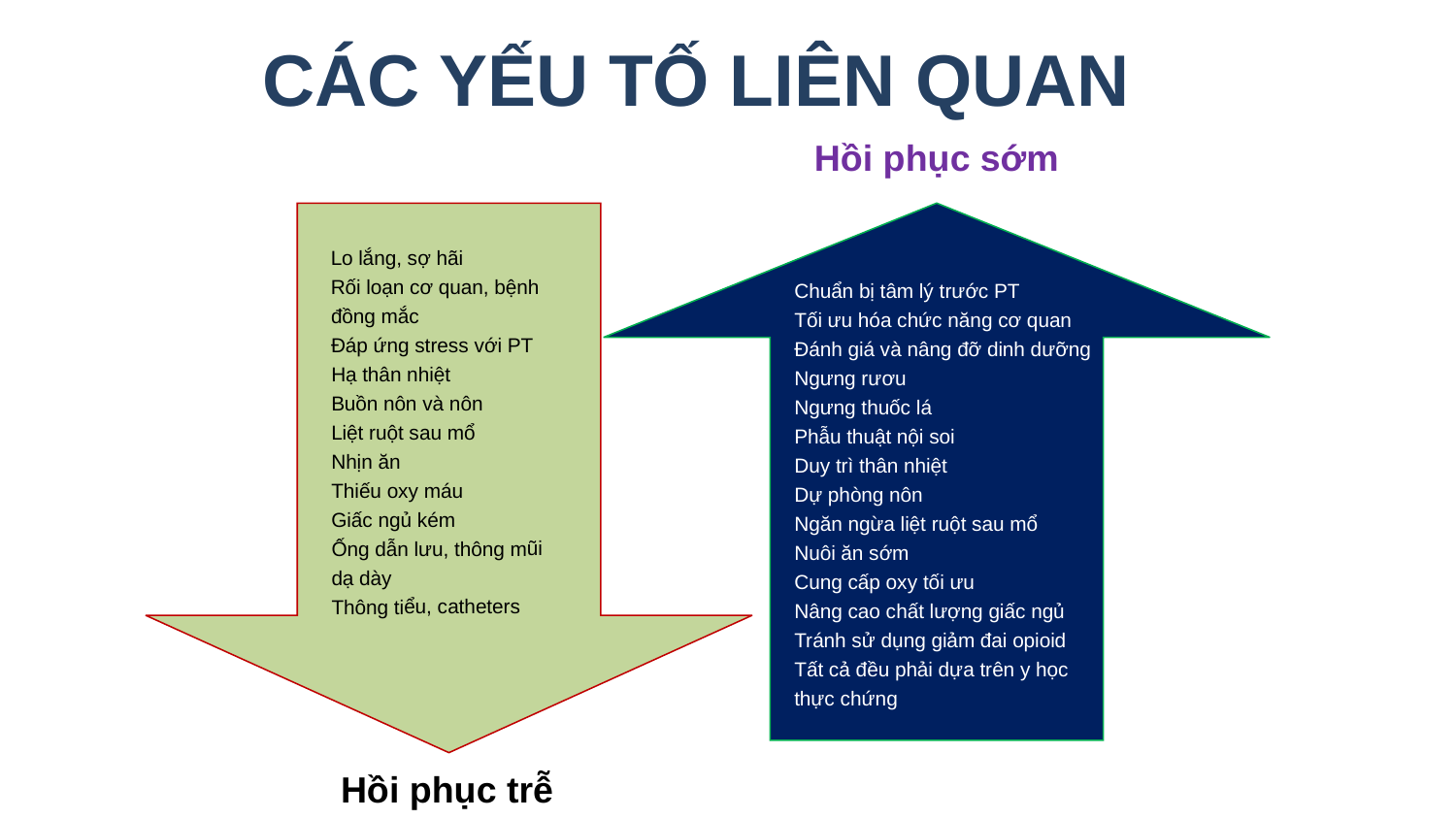

CÁC YẾU TỐ LIÊN QUAN
Hồi phục sớm

Lo lắng, sợ hãi
Rối loạn cơ quan, bệnh đồng mắc
Đáp ứng stress với PT
Hạ thân nhiệt
Buồn nôn và nôn
Liệt ruột sau mổ
Nhịn ăn
Thiếu oxy máu
Giấc ngủ kém
Ống dẫn lưu, thông mũi dạ dày
Thông tiểu, catheters
Chuẩn bị tâm lý trước PT
Tối ưu hóa chức năng cơ quan
Đánh giá và nâng đỡ dinh dưỡng
Ngưng rươu
Ngưng thuốc lá
Phẫu thuật nội soi
Duy trì thân nhiệt
Dự phòng nôn
Ngăn ngừa liệt ruột sau mổ
Nuôi ăn sớm
Cung cấp oxy tối ưu
Nâng cao chất lượng giấc ngủ
Tránh sử dụng giảm đai opioid
Tất cả đều phải dựa trên y học thực chứng
Hồi phục trễ